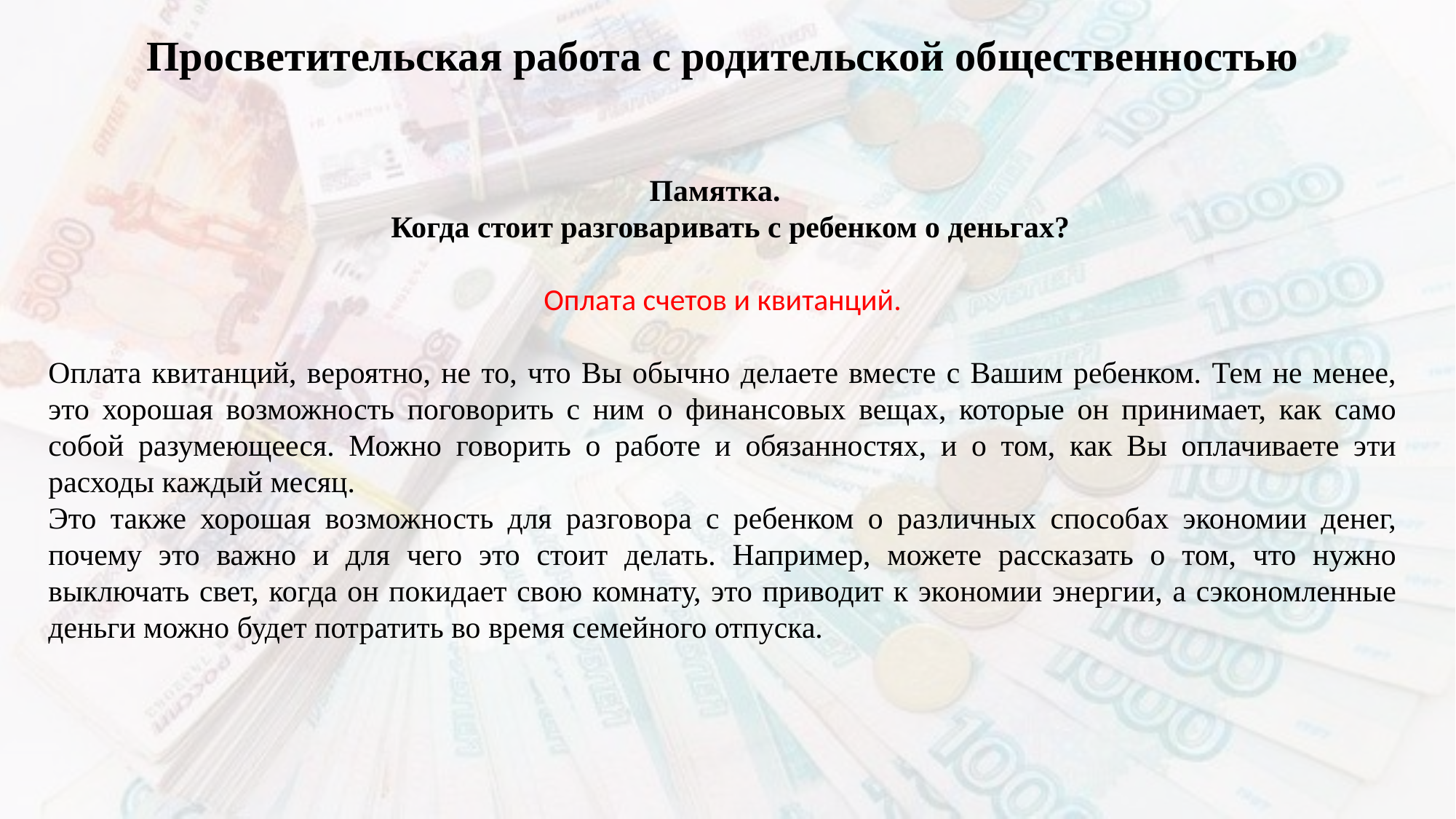

# Просветительская работа с родительской общественностью
Памятка.
  Когда стоит разговаривать с ребенком о деньгах?

Оплата счетов и квитанций.

Оплата квитанций, вероятно, не то, что Вы обычно делаете вместе с Вашим ребенком. Тем не менее, это хорошая возможность поговорить с ним о финансовых вещах, которые он принимает, как само собой разумеющееся. Можно говорить о работе и обязанностях, и о том, как Вы оплачиваете эти расходы каждый месяц.
Это также хорошая возможность для разговора с ребенком о различных способах экономии денег, почему это важно и для чего это стоит делать. Например, можете рассказать о том, что нужно выключать свет, когда он покидает свою комнату, это приводит к экономии энергии, а сэкономленные деньги можно будет потратить во время семейного отпуска.